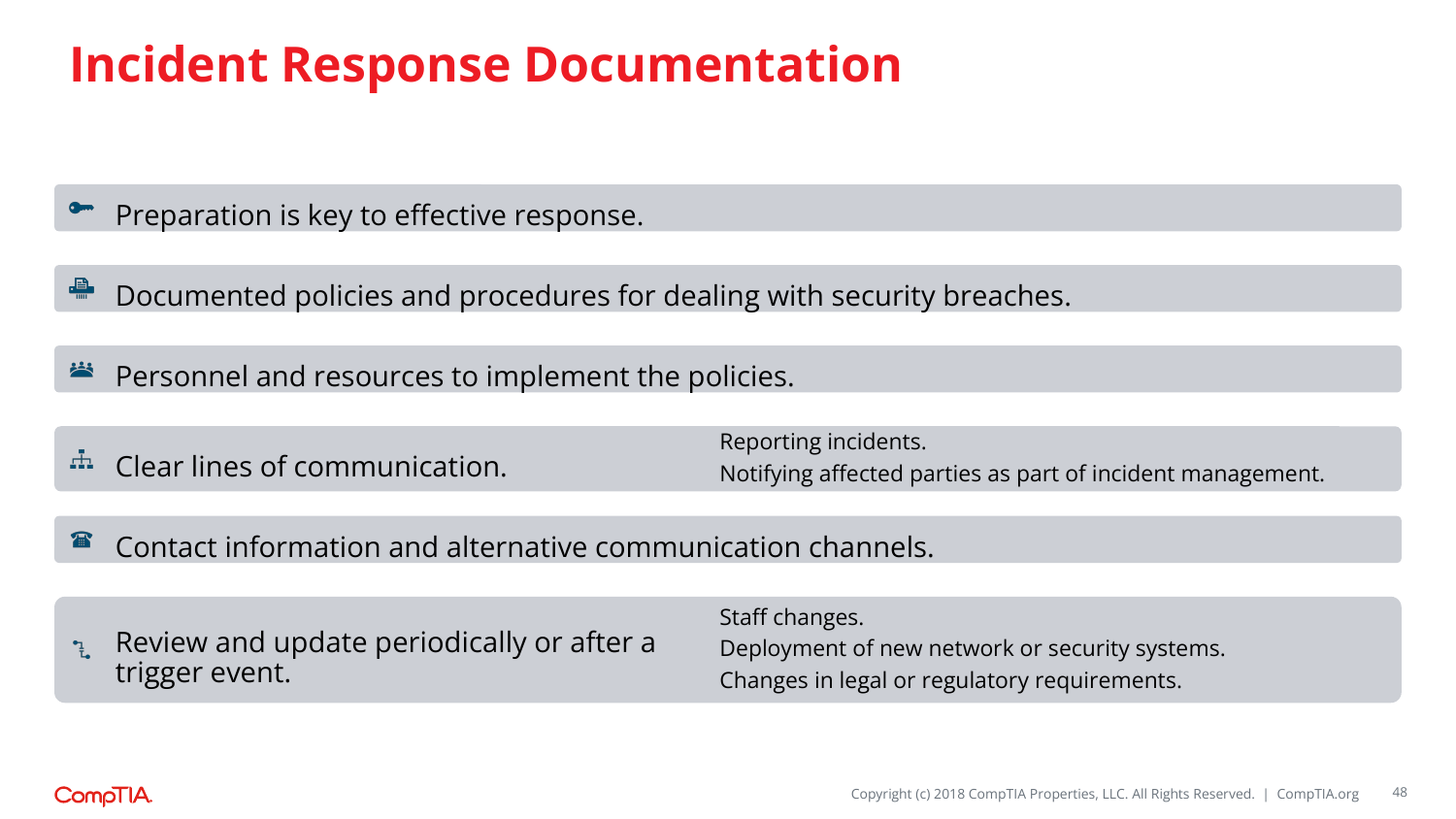

# Incident Response Documentation
Preparation is key to effective response.
Documented policies and procedures for dealing with security breaches.
Personnel and resources to implement the policies.
Clear lines of communication.
Reporting incidents.
Notifying affected parties as part of incident management.
Contact information and alternative communication channels.
Review and update periodically or after a trigger event.
Staff changes.
Deployment of new network or security systems.
Changes in legal or regulatory requirements.
48